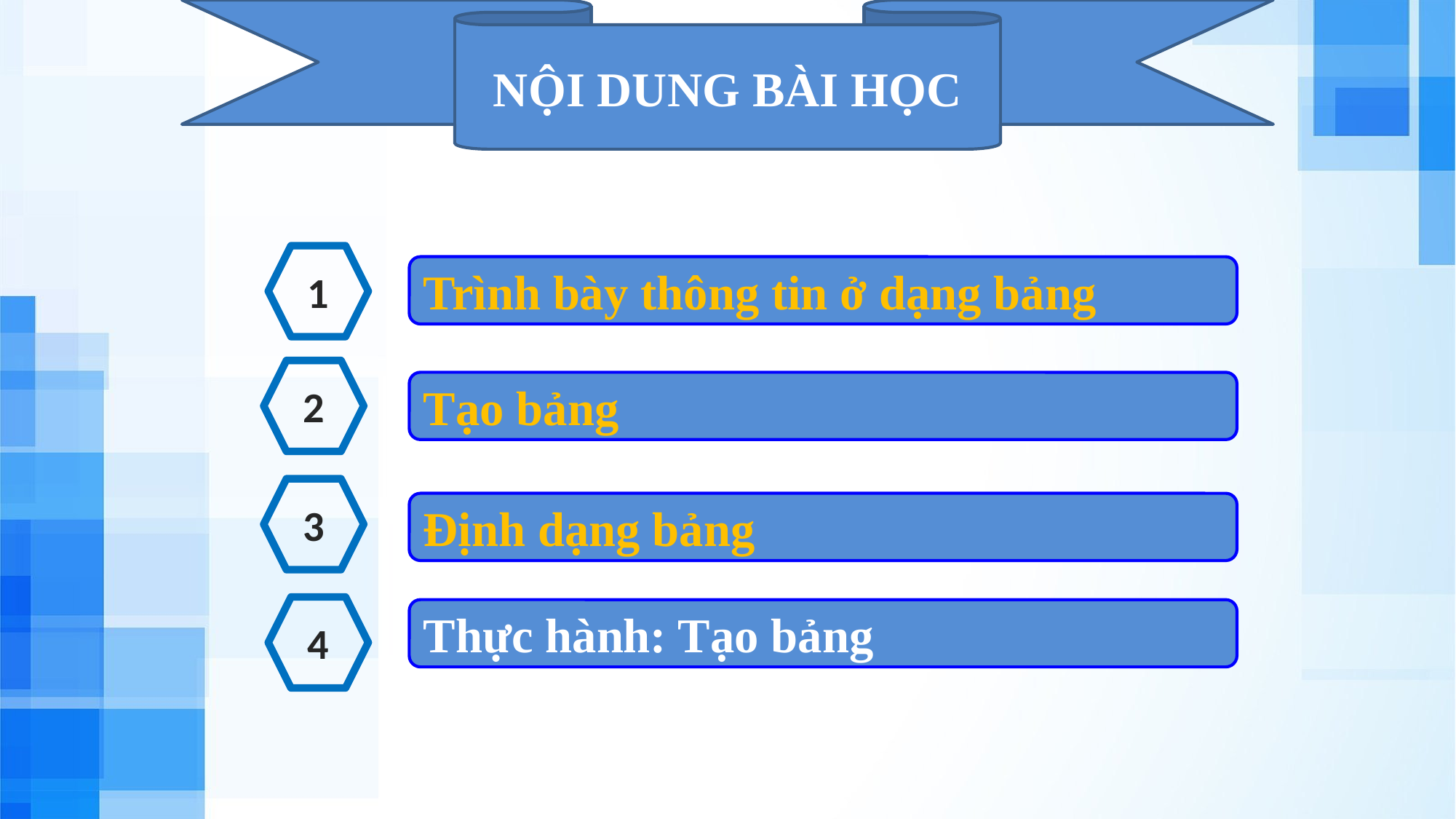

NỘI DUNG BÀI HỌC
1
Trình bày thông tin ở dạng bảng
2
Tạo bảng
3
Định dạng bảng
4
Thực hành: Tạo bảng